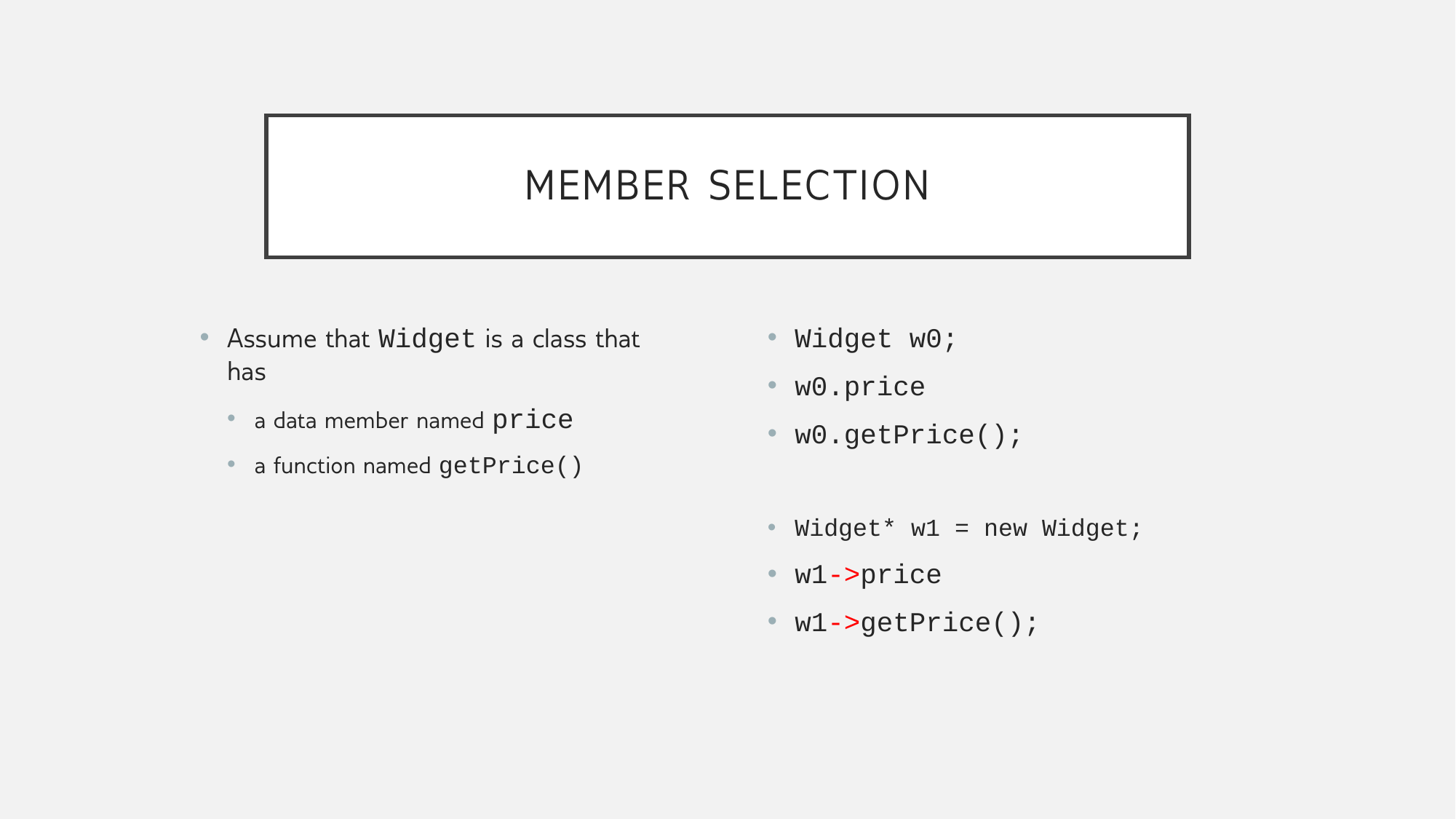

# Member Selection
Assume that Widget is a class that has
a data member named price
a function named getPrice()
Widget w0;
w0.price
w0.getPrice();

Widget* w1 = new Widget;
w1->price
w1->getPrice();